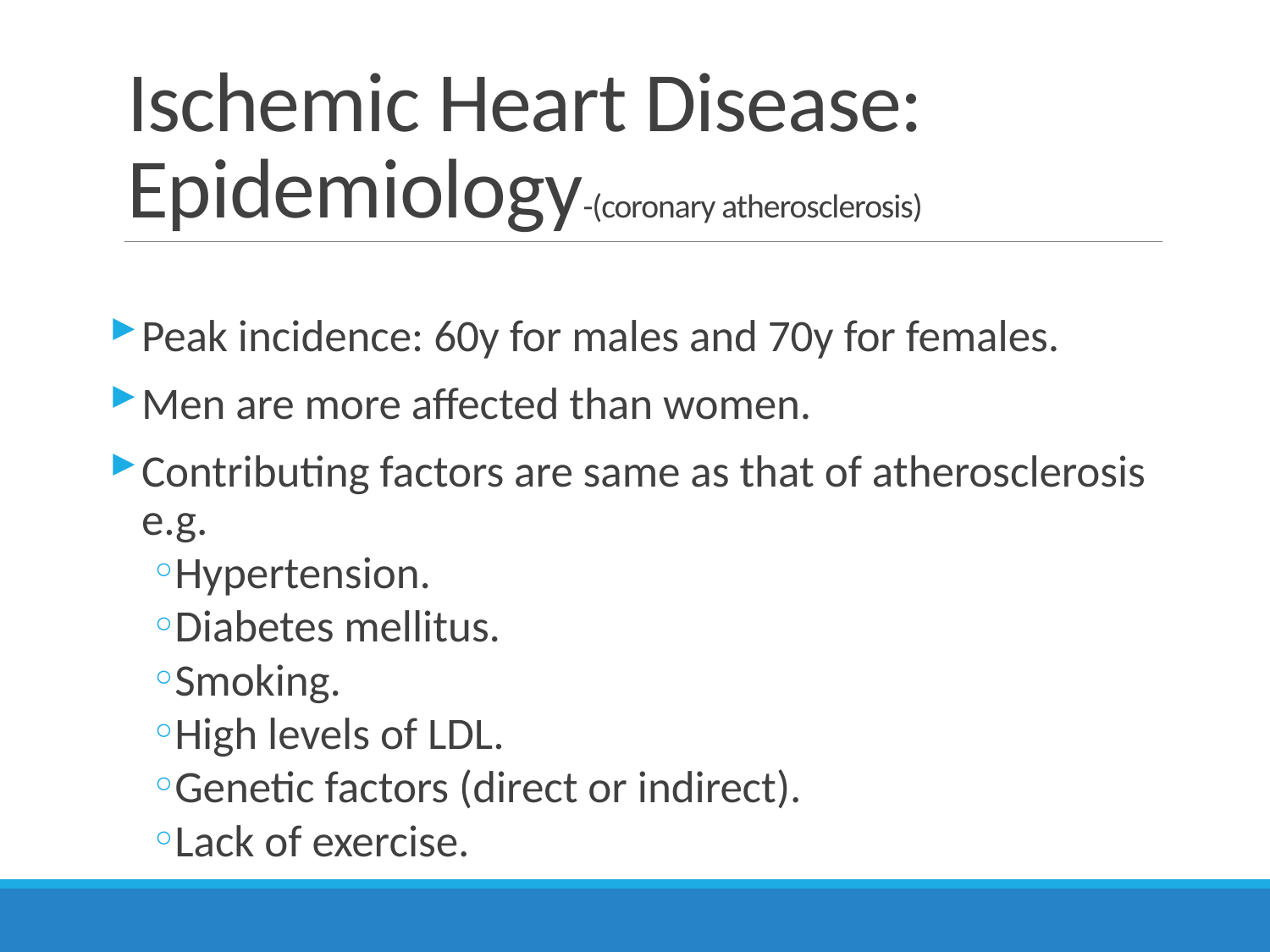

# Ischemic Heart Disease: Epidemiology-(coronary atherosclerosis)
Peak incidence: 60y for males and 70y for females.
Men are more affected than women.
Contributing factors are same as that of atherosclerosis e.g.
Hypertension.
Diabetes mellitus.
Smoking.
High levels of LDL.
Genetic factors (direct or indirect).
Lack of exercise.